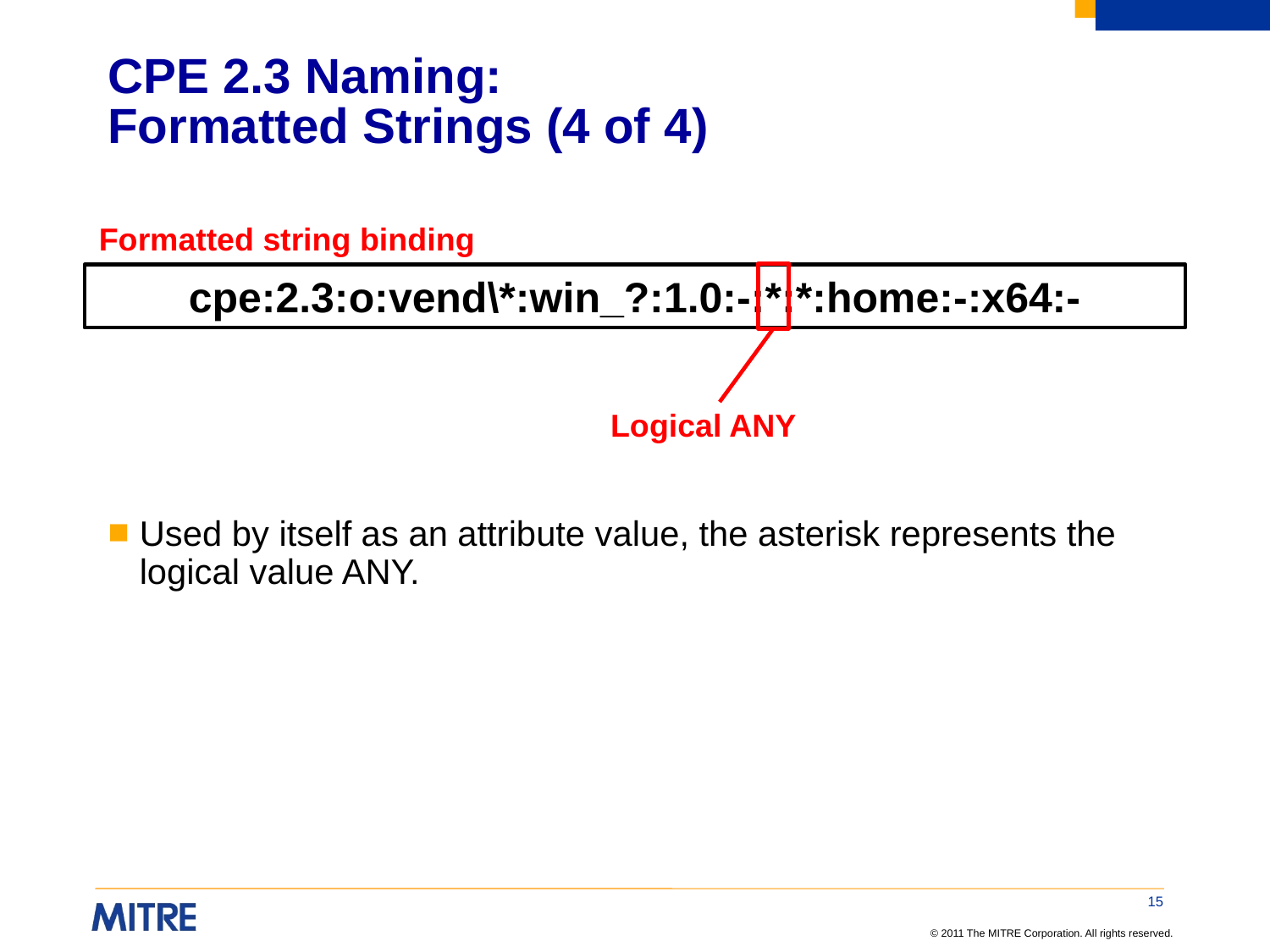

# CPE 2.3 Naming: Formatted Strings (4 of 4)
Formatted string binding

cpe:2.3:o:vend\*:win_?:1.0:-:*:*:home:-:x64:-
Logical ANY
Used by itself as an attribute value, the asterisk represents the logical value ANY.

15